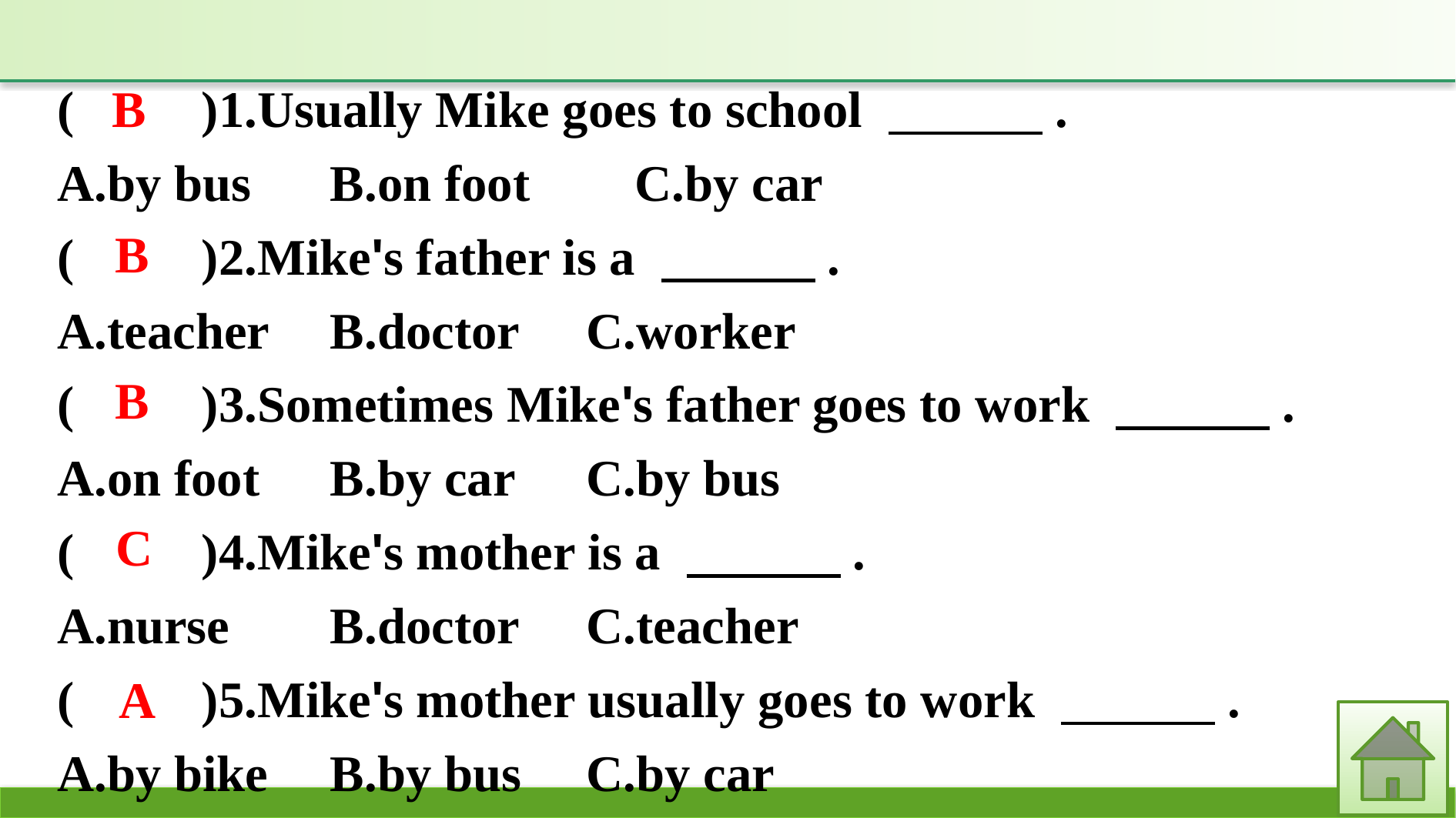

(　　)1.Usually Mike goes to school 　　　.
A.by bus　	B.on foot　	C.by car
(　　)2.Mike's father is a 　　　.
A.teacher	B.doctor	C.worker
(　　)3.Sometimes Mike's father goes to work 　　　.
A.on foot	B.by car	C.by bus
(　　)4.Mike's mother is a 　　　.
A.nurse	B.doctor	C.teacher
(　　)5.Mike's mother usually goes to work 　　　.
A.by bike	B.by bus	C.by car
B
B
B
C
A